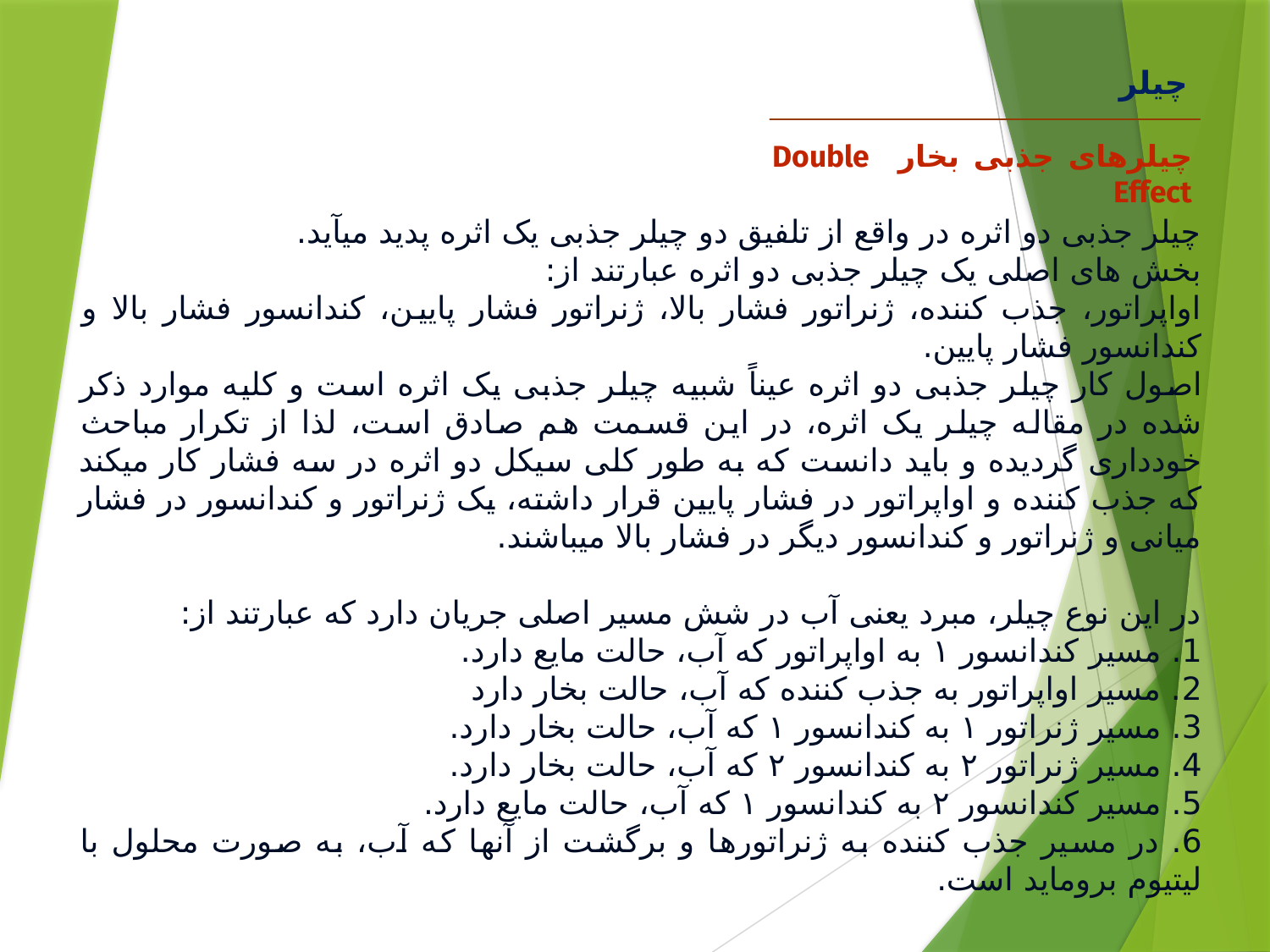

چیلر
چیلرهای جذبی بخار  Double Effect
چیلر جذبی دو اثره در واقع از تلفیق دو چیلر جذبی یک اثره پدید می‏آید.
بخش های اصلی یک چیلر جذبی دو اثره عبارتند از:
اواپراتور، جذب کننده، ژنراتور فشار بالا، ژنراتور فشار پایین، کندانسور فشار بالا و کندانسور فشار پایین.
اصول کار چیلر جذبی دو اثره عیناً شبیه چیلر جذبی یک اثره است و کلیه موارد ذکر شده در مقاله چیلر یک اثره، در این قسمت هم صادق است، لذا از تکرار مباحث خودداری گردیده و باید دانست که به طور کلی سیکل دو اثره در سه فشار کار می‏کند که جذب کننده و اواپراتور در فشار پایین قرار داشته، یک ژنراتور و کندانسور در فشار میانی و ژنراتور و کندانسور دیگر در فشار بالا می‏باشند.

در این نوع چیلر، مبرد یعنی آب در شش مسیر اصلی جریان دارد که عبارتند از:
1. مسیر کندانسور ۱ به اواپراتور که آب، حالت مایع دارد.
2. مسیر اواپراتور به جذب کننده که آب، حالت بخار دارد
3. مسیر ژنراتور ۱ به کندانسور ۱ که آب، حالت بخار دارد.
4. مسیر ژنراتور ۲ به کندانسور ۲ که آب، حالت بخار دارد.
5. مسیر کندانسور ۲ به کندانسور ۱ که آب، حالت مایع دارد.
6. در مسیر جذب کننده به ژنراتورها و برگشت از آنها که آب، به صورت محلول با لیتیوم بروماید است.